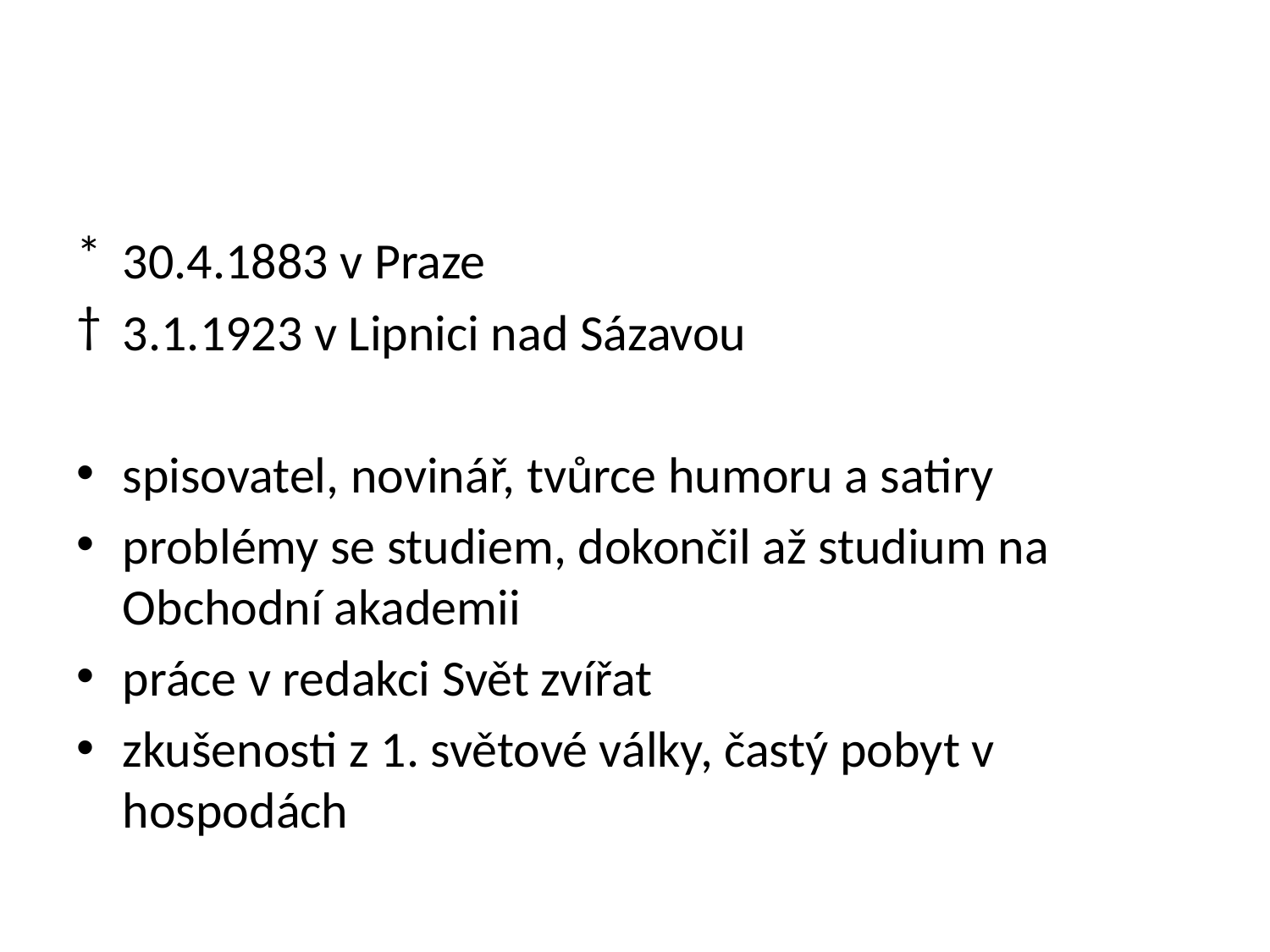

30.4.1883 v Praze
3.1.1923 v Lipnici nad Sázavou

spisovatel, novinář, tvůrce humoru a satiry
problémy se studiem, dokončil až studium na Obchodní akademii
práce v redakci Svět zvířat
zkušenosti z 1. světové války, častý pobyt v hospodách